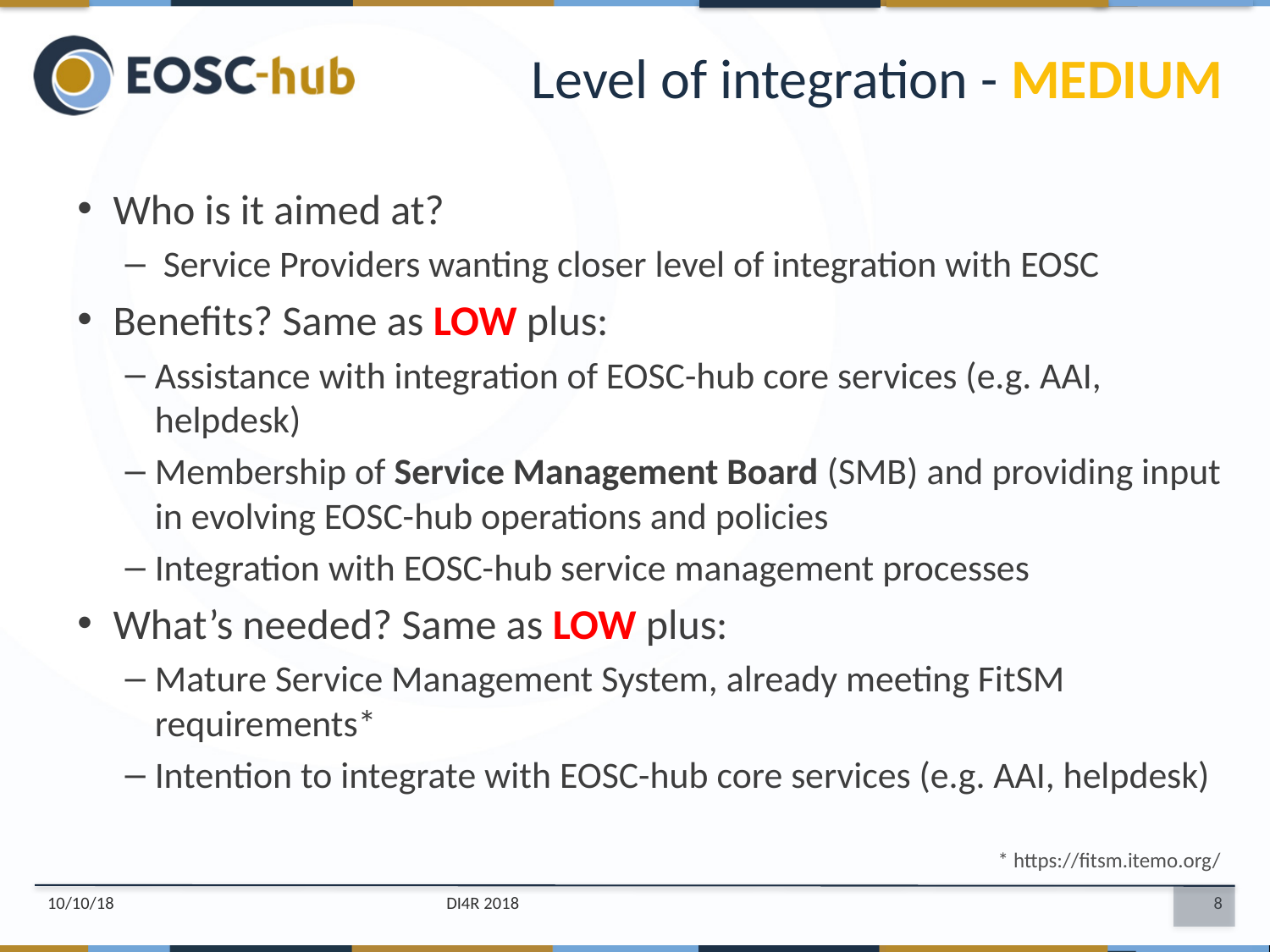

Level of integration - MEDIUM
Who is it aimed at?
 Service Providers wanting closer level of integration with EOSC
Benefits? Same as LOW plus:
Assistance with integration of EOSC-hub core services (e.g. AAI, helpdesk)
Membership of Service Management Board (SMB) and providing input in evolving EOSC-hub operations and policies
Integration with EOSC-hub service management processes
What’s needed? Same as LOW plus:
Mature Service Management System, already meeting FitSM requirements*
Intention to integrate with EOSC-hub core services (e.g. AAI, helpdesk)

* https://fitsm.itemo.org/
10/10/18
DI4R 2018
8